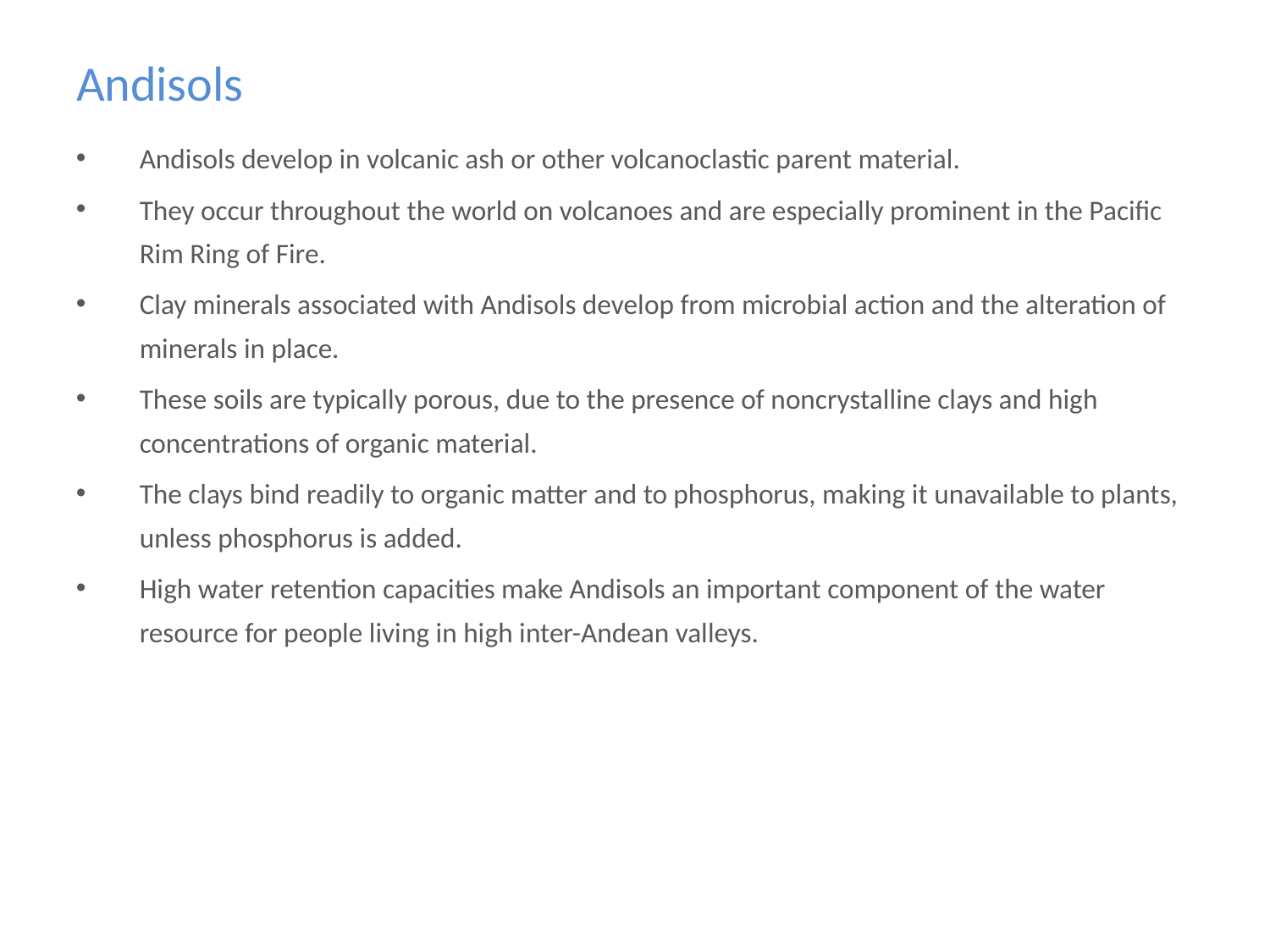

# Andisols

Andisols develop in volcanic ash or other volcanoclastic parent material.
They occur throughout the world on volcanoes and are especially prominent in the Pacific Rim Ring of Fire.
Clay minerals associated with Andisols develop from microbial action and the alteration of minerals in place.
These soils are typically porous, due to the presence of noncrystalline clays and high concentrations of organic material.
The clays bind readily to organic matter and to phosphorus, making it unavailable to plants, unless phosphorus is added.
High water retention capacities make Andisols an important component of the water resource for people living in high inter-Andean valleys.